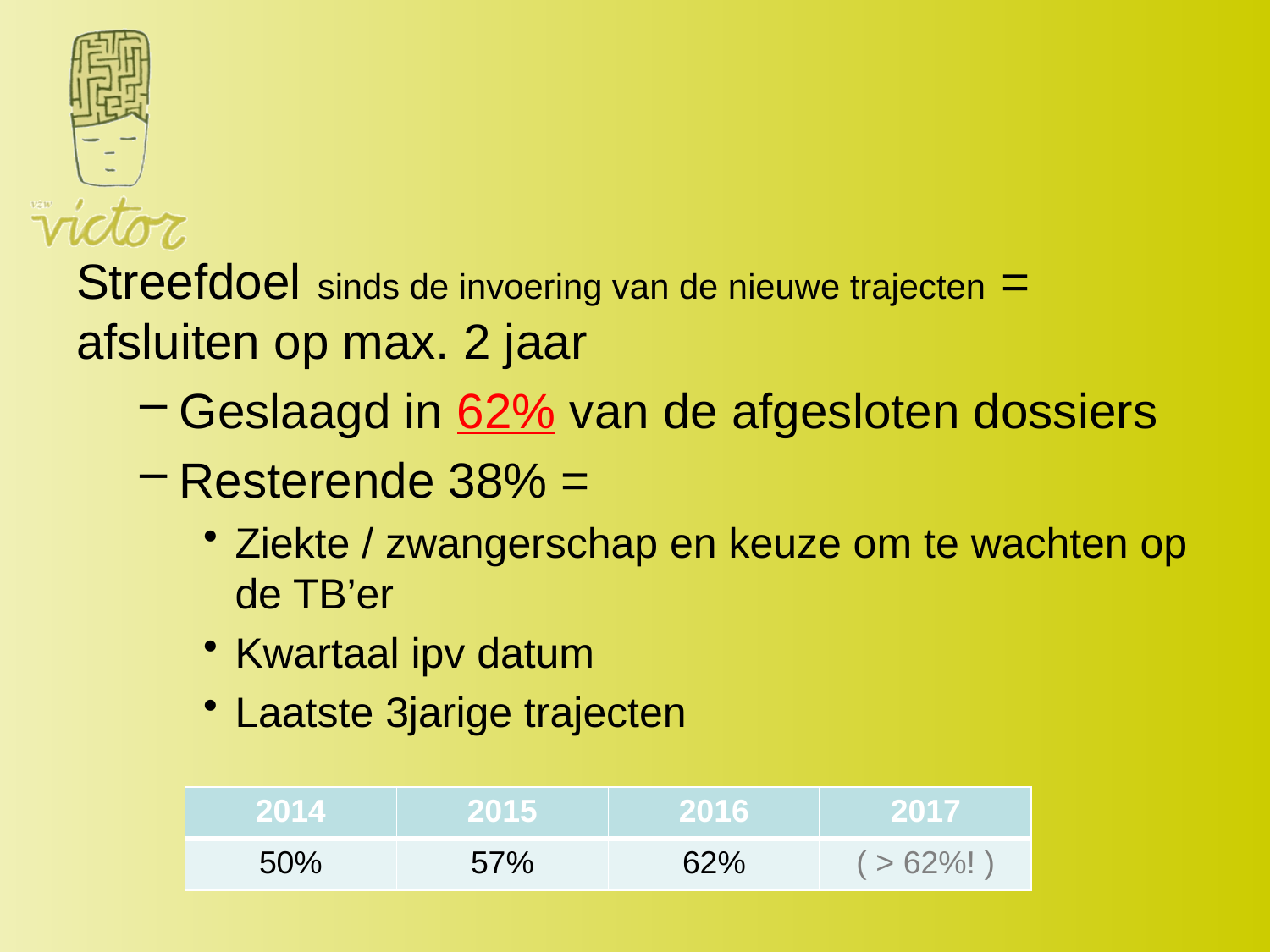

Streefdoel sinds de invoering van de nieuwe trajecten = afsluiten op max. 2 jaar
Geslaagd in 62% van de afgesloten dossiers
Resterende 38% =
Ziekte / zwangerschap en keuze om te wachten op de TB’er
Kwartaal ipv datum
Laatste 3jarige trajecten
| 2014 | 2015 | 2016 | 2017 |
| --- | --- | --- | --- |
| 50% | 57% | 62% | ( > 62%! ) |